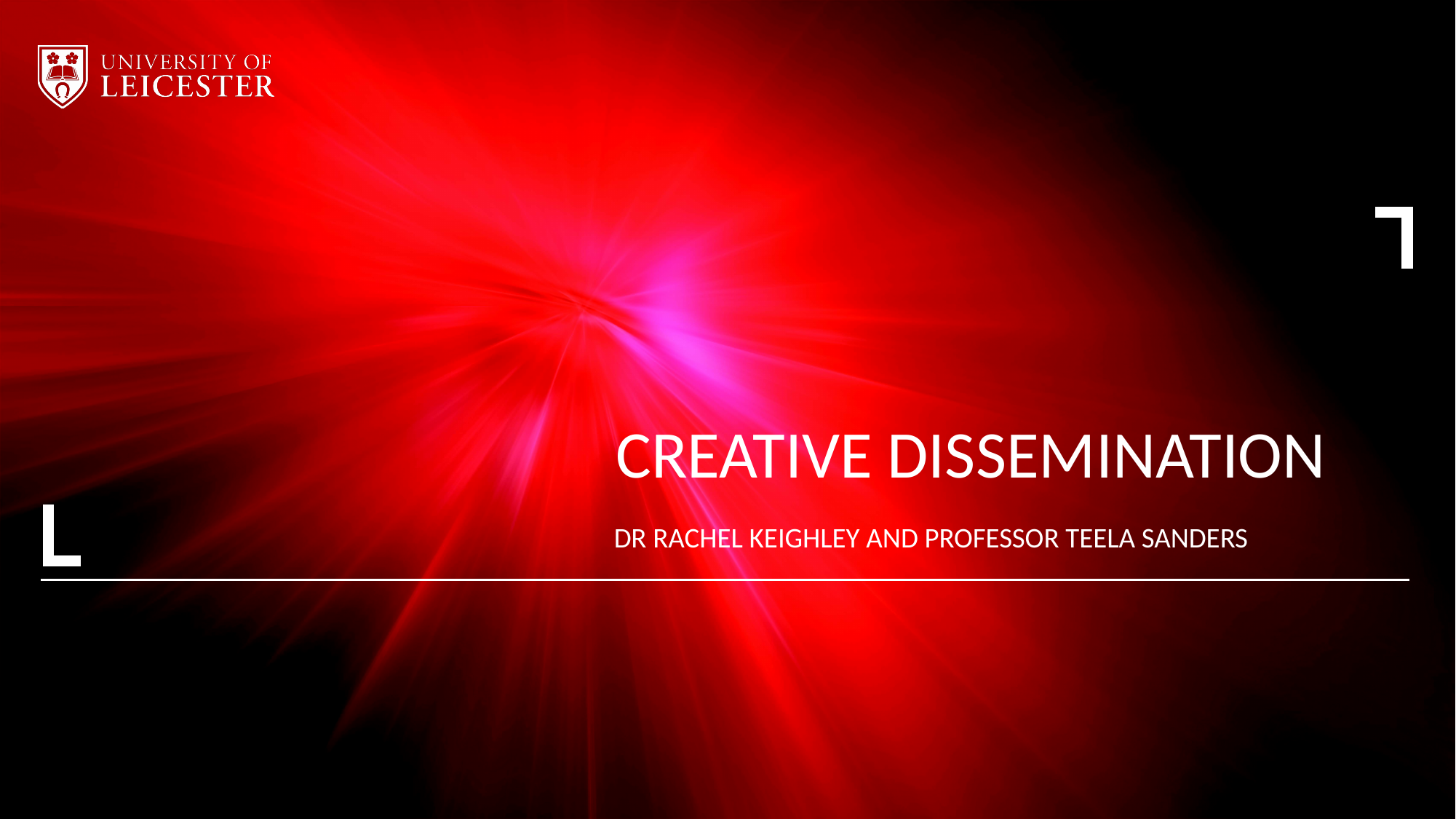

# Creative dissemination
Dr Rachel Keighley and Professor Teela Sanders